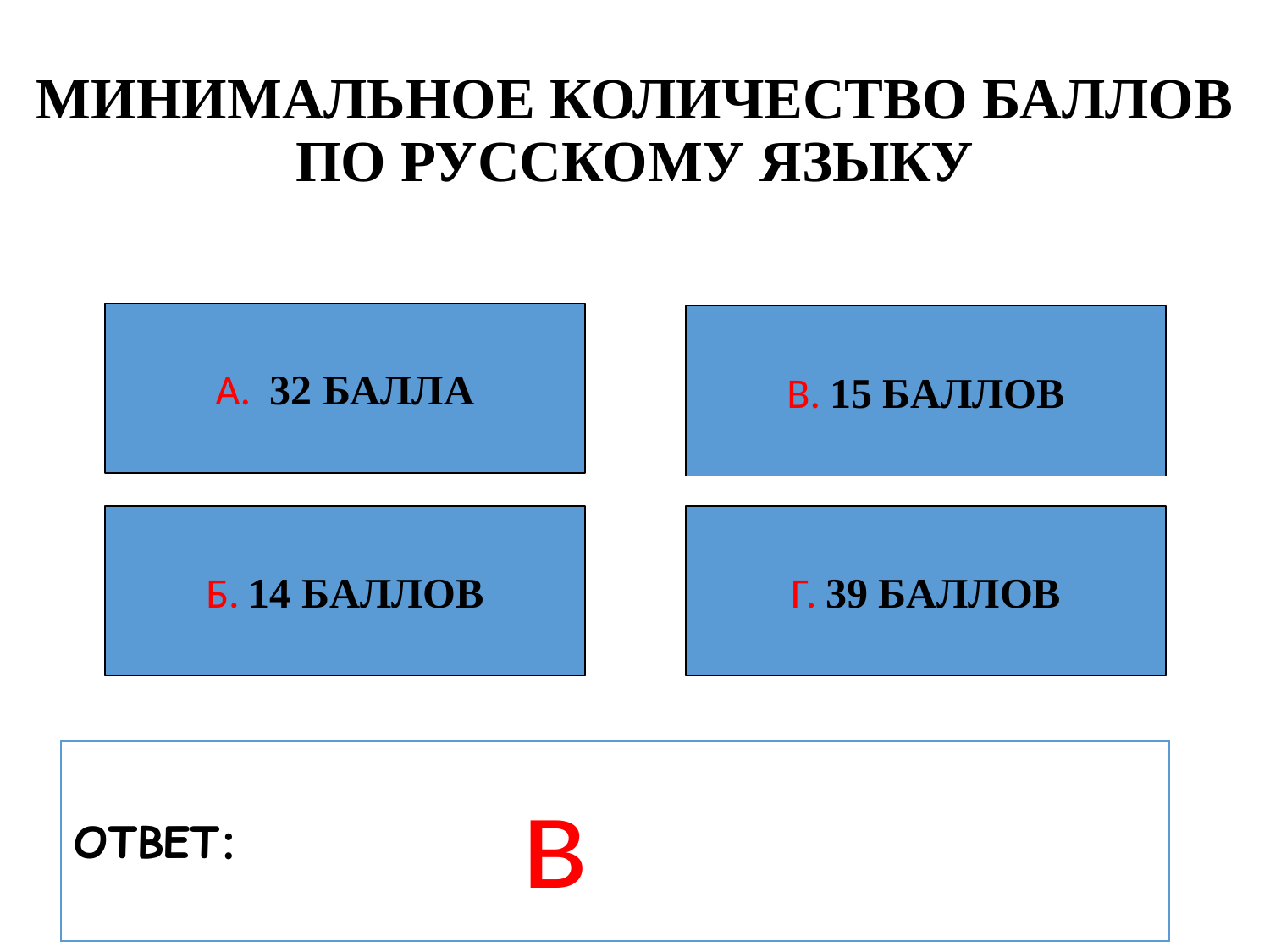

# МИНИМАЛЬНОЕ КОЛИЧЕСТВО БАЛЛОВ ПО РУССКОМУ ЯЗЫКУ
А.  32 БАЛЛА
В. 15 БАЛЛОВ
Б. 14 БАЛЛОВ
Г. 39 БАЛЛОВ
ОТВЕТ:
в